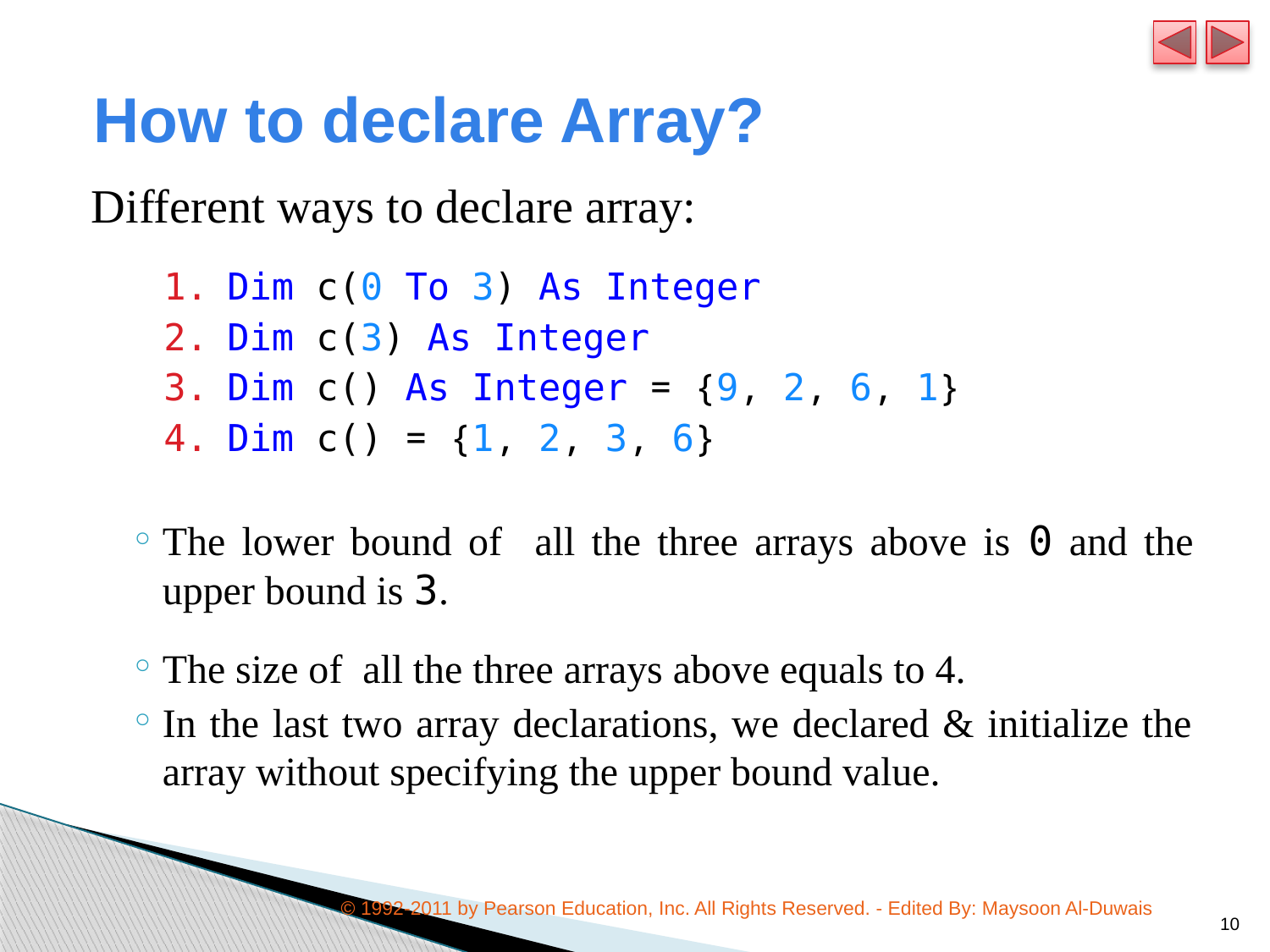

# How to declare Array?
Different ways to declare array:

Dim c(0 To 3) As Integer
Dim c(3) As Integer
Dim c() As Integer = {9, 2, 6, 1}
Dim c() = {1, 2, 3, 6}

The lower bound of  all the three arrays above is 0 and the upper bound is 3.
The size of  all the three arrays above equals to 4.
In the last two array declarations, we declared & initialize the array without specifying the upper bound value.
© 1992-2011 by Pearson Education, Inc. All Rights Reserved. - Edited By: Maysoon Al-Duwais
10